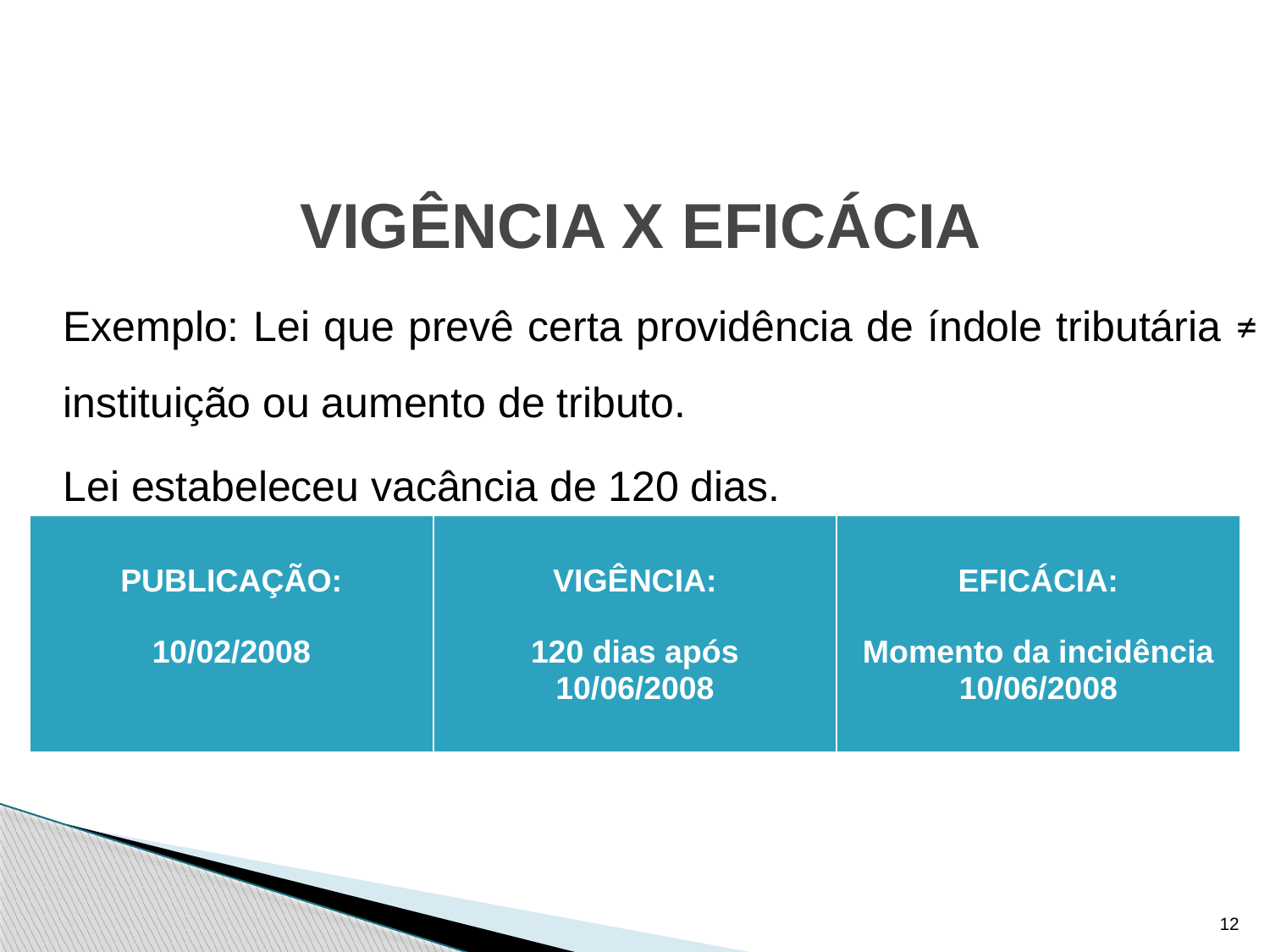

# VIGÊNCIA X EFICÁCIA
	Exemplo: Lei que prevê certa providência de índole tributária ≠ instituição ou aumento de tributo.
	Lei estabeleceu vacância de 120 dias.

| PUBLICAÇÃO: 10/02/2008 | VIGÊNCIA: 120 dias após 10/06/2008 | EFICÁCIA: Momento da incidência 10/06/2008 |
| --- | --- | --- |

12